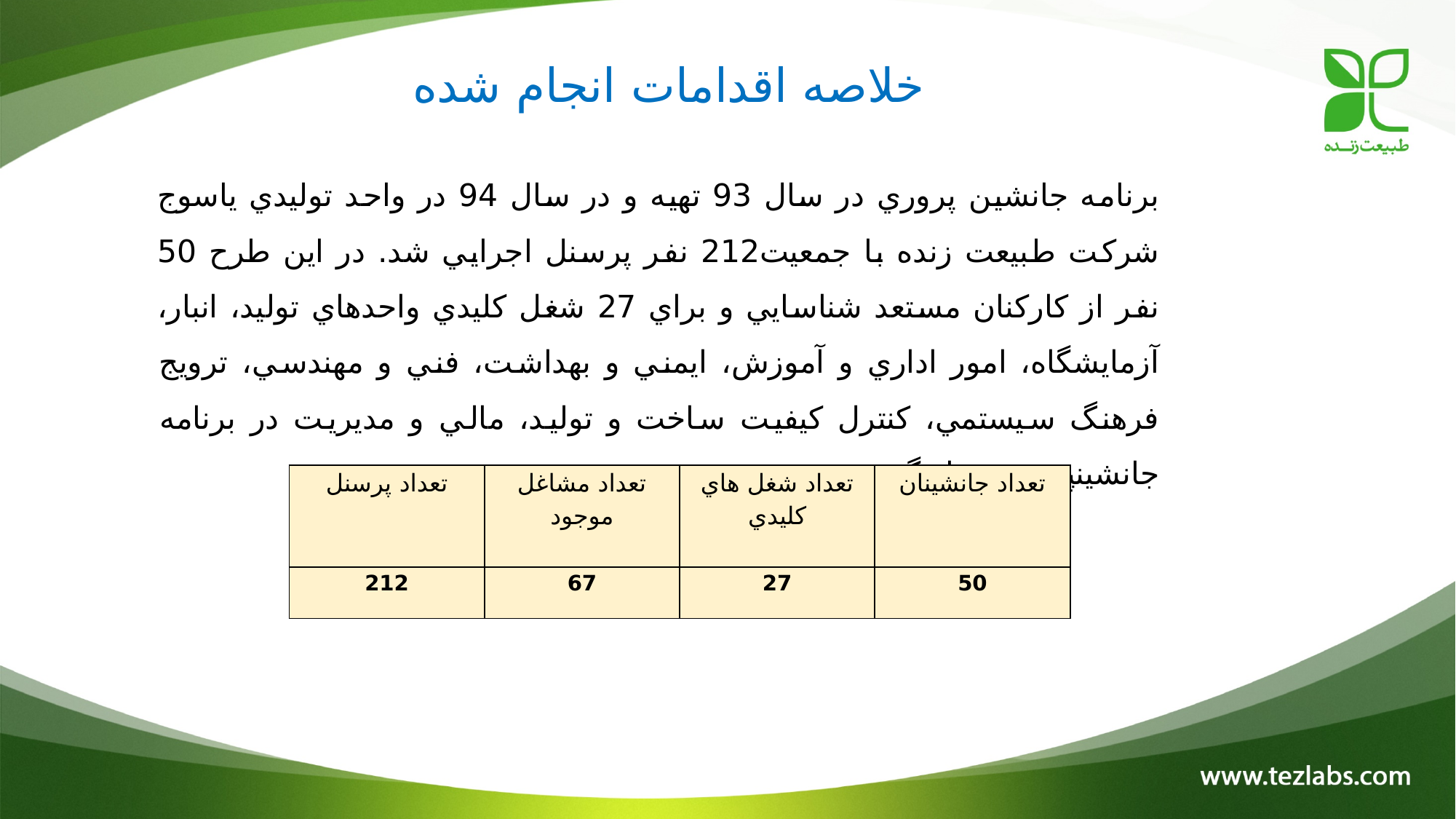

# خلاصه اقدامات انجام شده
برنامه جانشين پروري در سال 93 تهيه و در سال 94 در واحد توليدي ياسوج شرکت طبيعت زنده با جمعيت212 نفر پرسنل اجرايي شد. در اين طرح 50 نفر از کارکنان مستعد شناسايي و براي 27 شغل کليدي واحدهاي توليد، انبار، آزمايشگاه، امور اداري و آموزش، ايمني و بهداشت، فني و مهندسي، ترويج فرهنگ سيستمي، کنترل کيفيت ساخت و توليد، مالي و مديريت در برنامه جانشين­پروري قرار گرفتند.

| تعداد پرسنل | تعداد مشاغل موجود | تعداد شغل هاي کليدي | تعداد جانشينان |
| --- | --- | --- | --- |
| 212 | 67 | 27 | 50 |